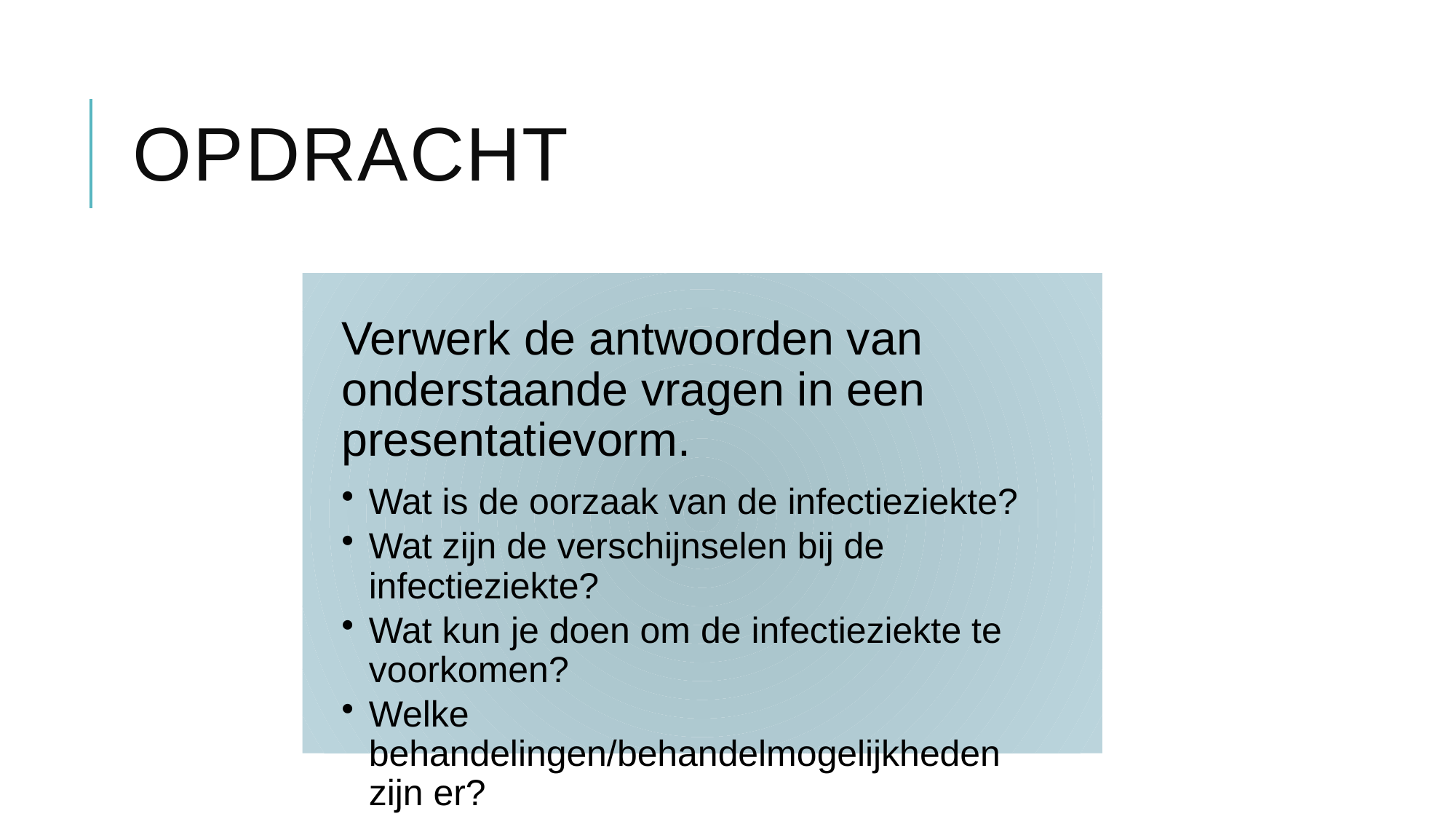

# Opdracht
Verwerk de antwoorden van onderstaande vragen in een presentatievorm.
Wat is de oorzaak van de infectieziekte?
Wat zijn de verschijnselen bij de infectieziekte?
Wat kun je doen om de infectieziekte te voorkomen?
Welke behandelingen/behandelmogelijkheden zijn er?